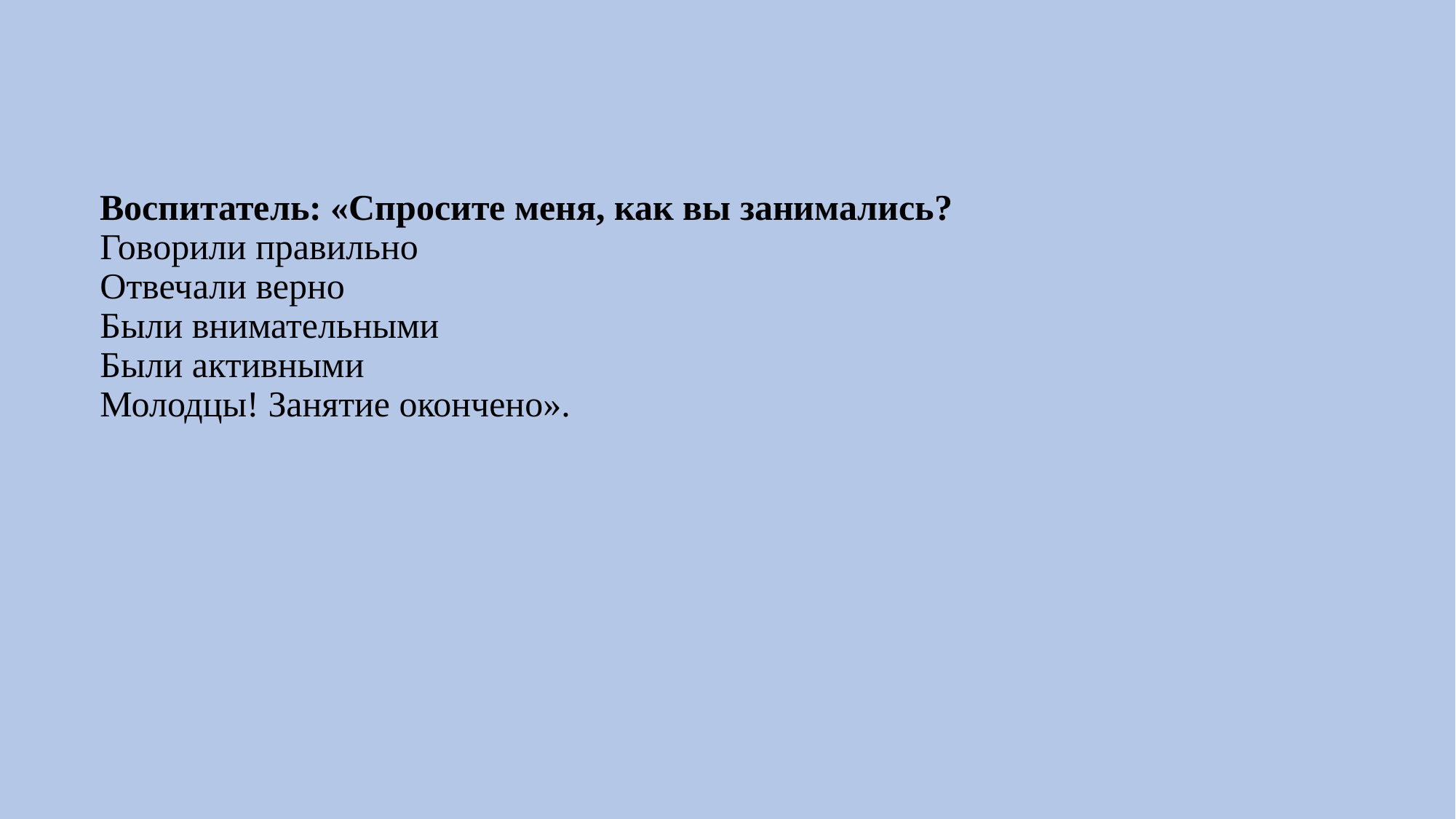

# Воспитатель: «Спросите меня, как вы занимались? Говорили правильно Отвечали верно Были внимательными Были активными Молодцы! Занятие окончено».